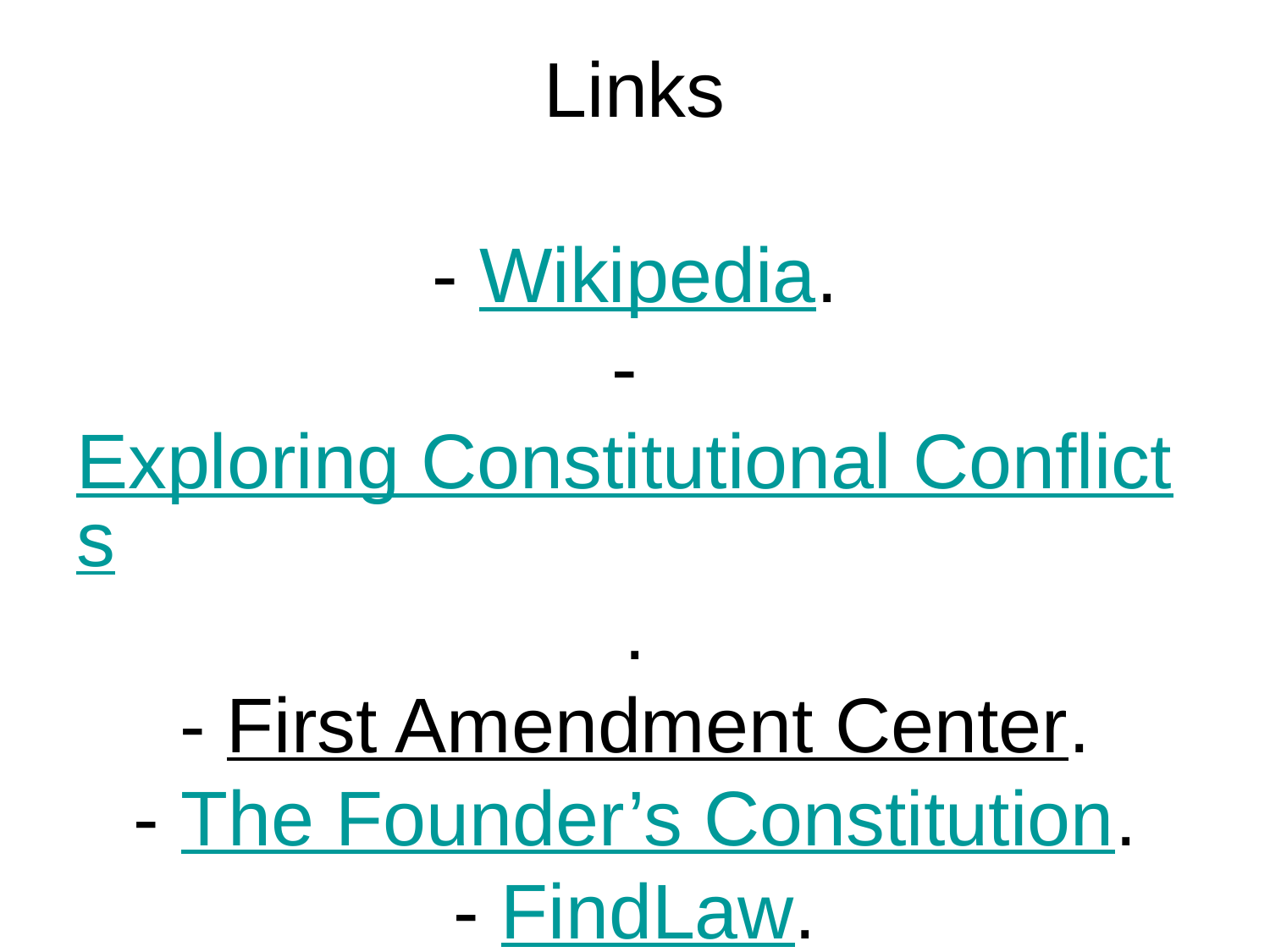

# Links - Wikipedia. - Exploring Constitutional Conflicts. - First Amendment Center. - The Founder’s Constitution. - FindLaw.